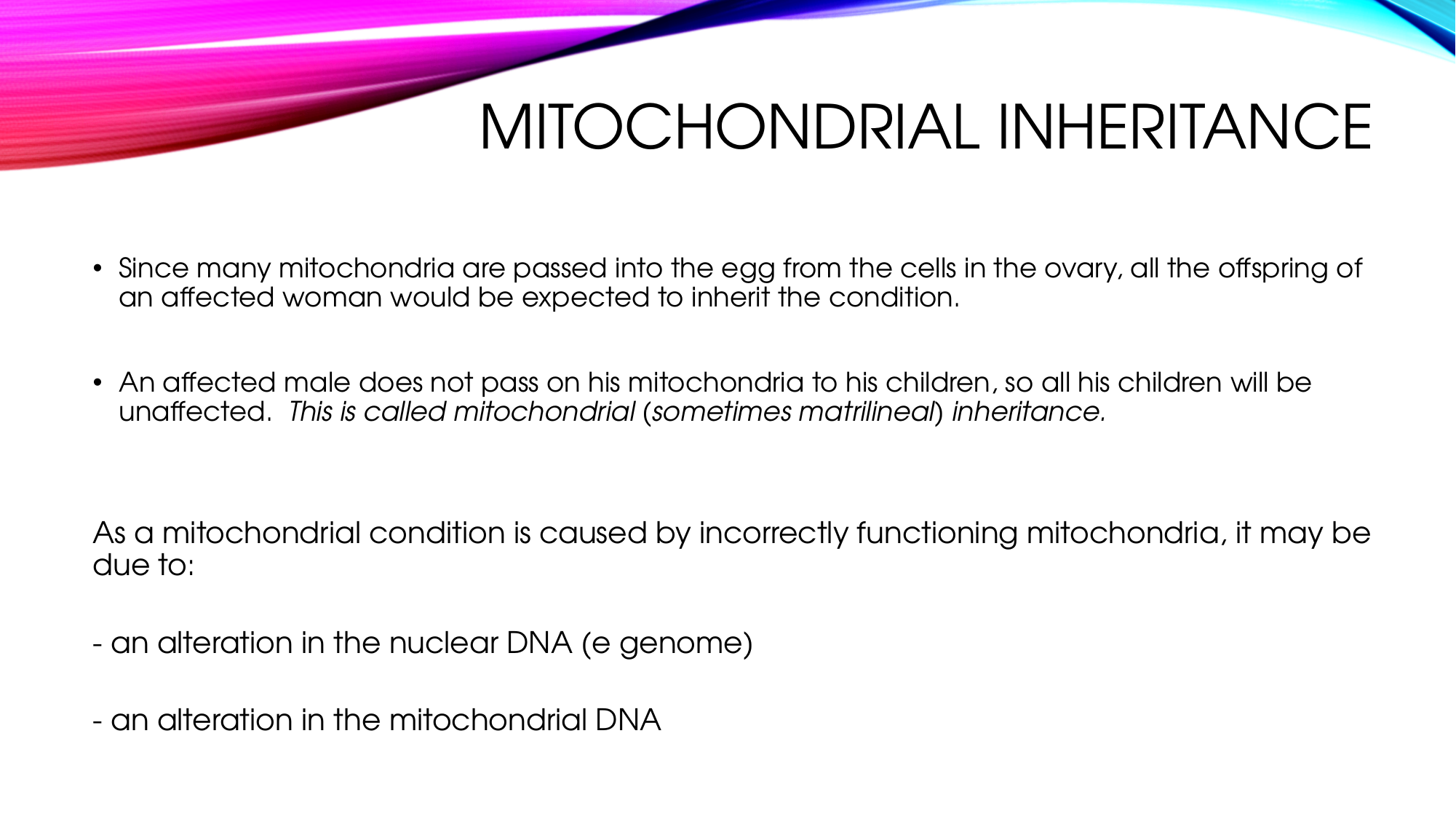

# Mitochondrial inheritance

Since many mitochondria are passed into the egg from the cells in the ovary, all the offspring of an affected woman would be expected to inherit the condition.

An affected male does not pass on his mitochondria to his children, so all his children will be unaffected.  This is called mitochondrial (sometimes matrilineal) inheritance.

As a mitochondrial condition is caused by incorrectly functioning mitochondria, it may be due to:
- an alteration in the nuclear DNA (e genome)
- an alteration in the mitochondrial DNA